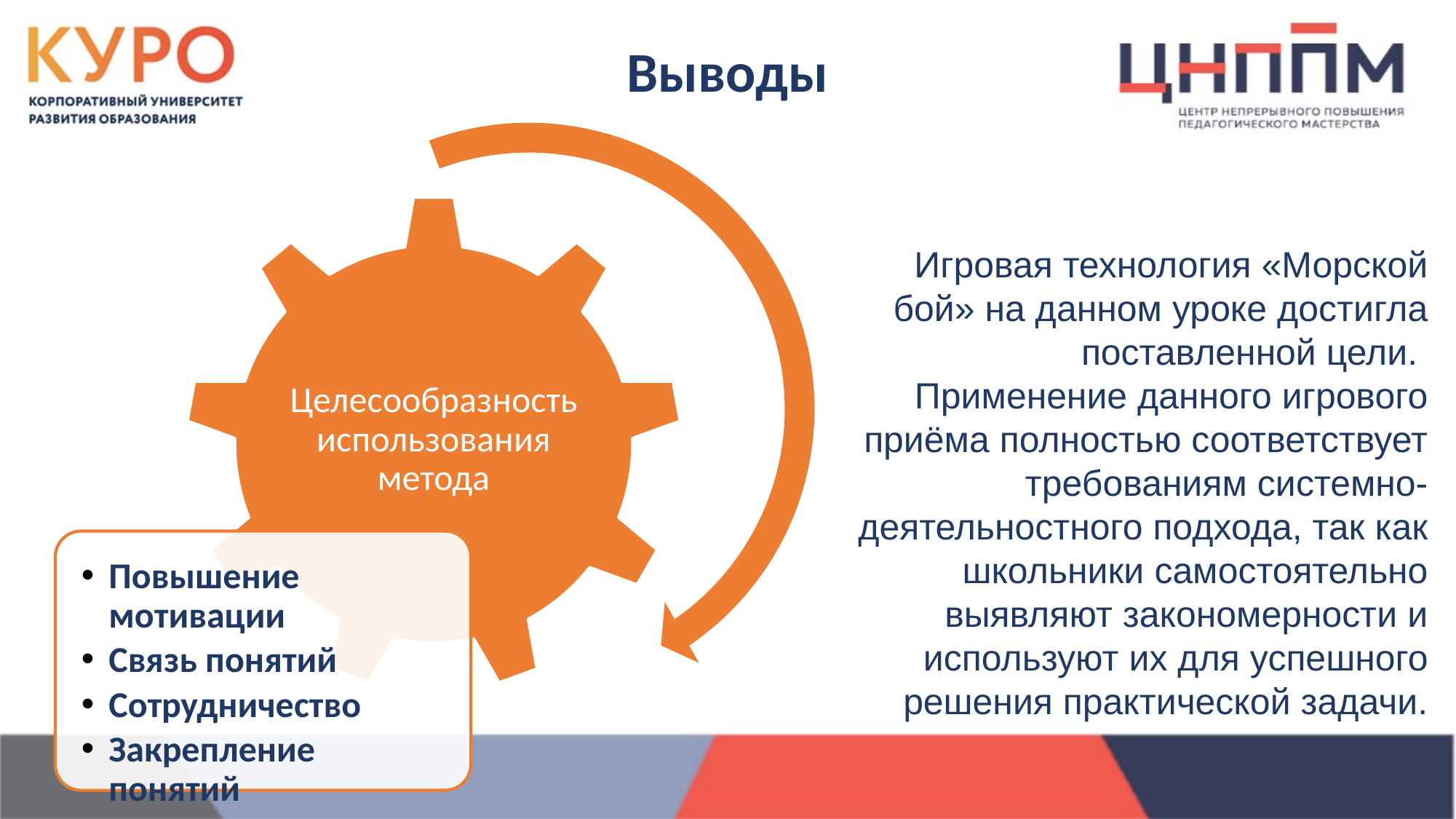

Целесообразность использования метода
Повышение мотивации
Связь понятий
Сотрудничество
Закрепление понятий
Выводы
Игровая технология «Морской бой» на данном уроке достигла поставленной цели.
Применение данного игрового приёма полностью соответствует требованиям системно-деятельностного подхода, так как школьники самостоятельно выявляют закономерности и используют их для успешного решения практической задачи.